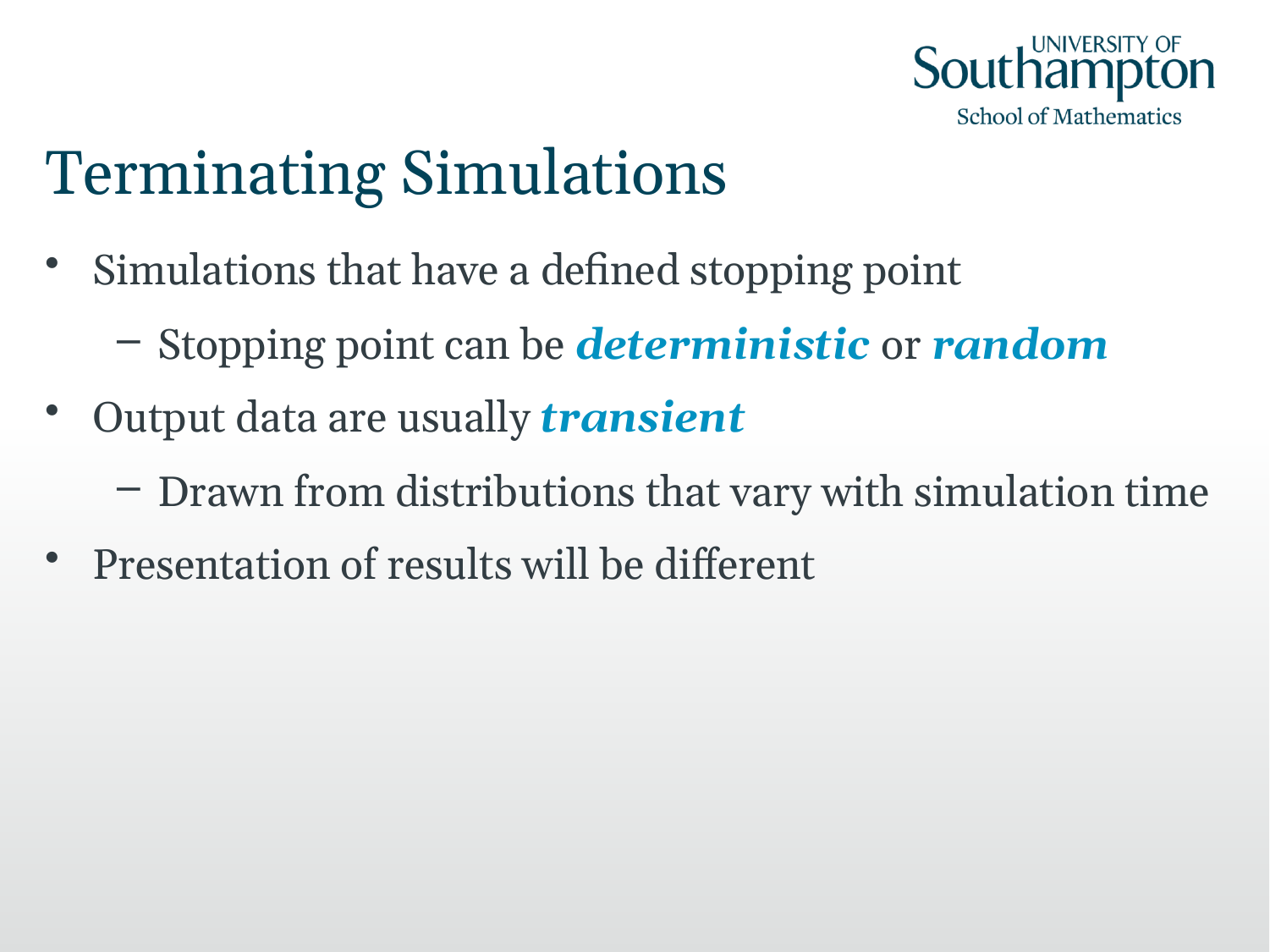

# Terminating Simulations
Simulations that have a defined stopping point
Stopping point can be deterministic or random
Output data are usually transient
Drawn from distributions that vary with simulation time
Presentation of results will be different